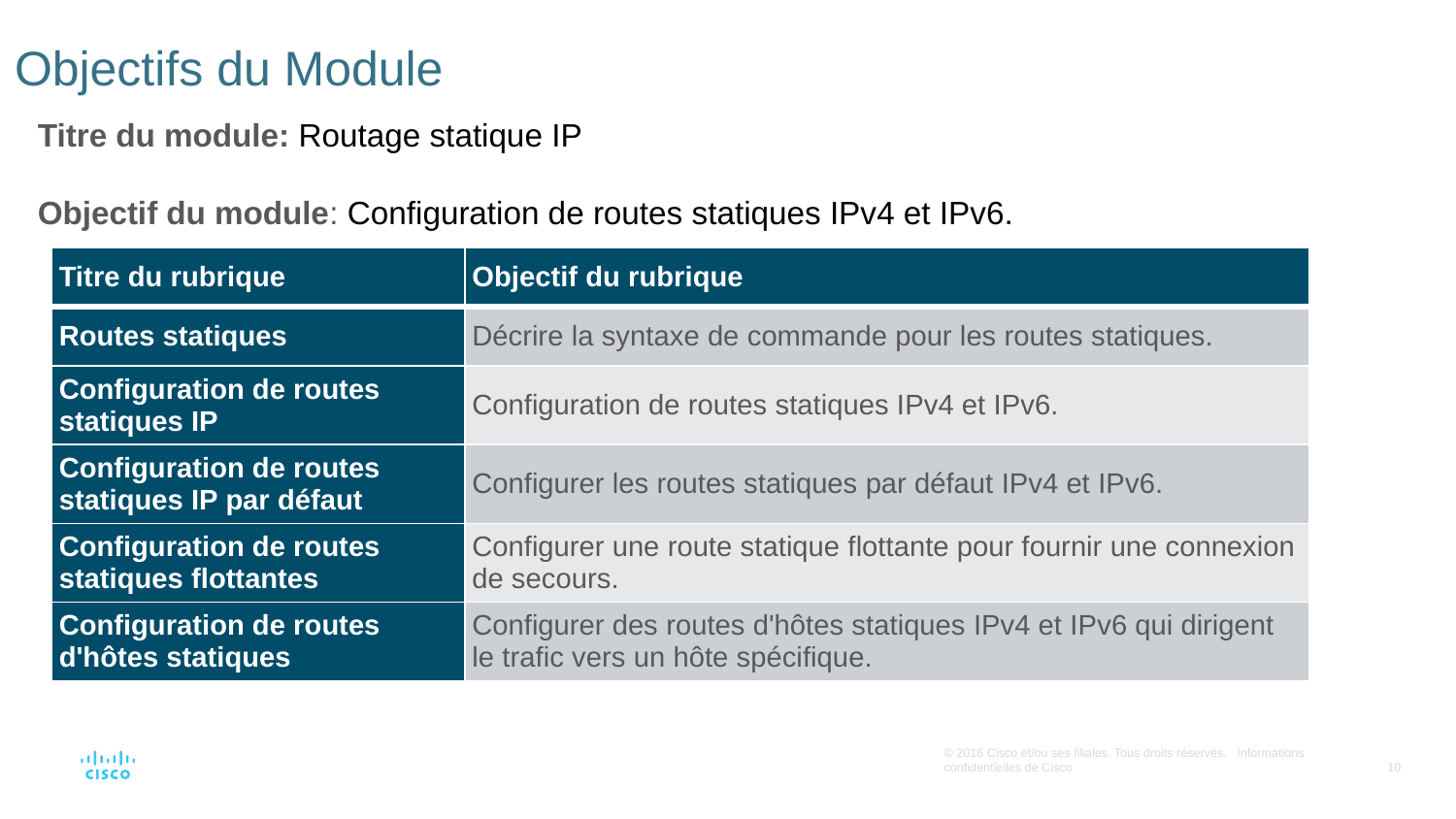

# Objectifs du Module
Titre du module: Routage statique IP

Objectif du module: Configuration de routes statiques IPv4 et IPv6.
| Titre du rubrique | Objectif du rubrique |
| --- | --- |
| Routes statiques | Décrire la syntaxe de commande pour les routes statiques. |
| Configuration de routes statiques IP | Configuration de routes statiques IPv4 et IPv6. |
| Configuration de routes statiques IP par défaut | Configurer les routes statiques par défaut IPv4 et IPv6. |
| Configuration de routes statiques flottantes | Configurer une route statique flottante pour fournir une connexion de secours. |
| Configuration de routes d'hôtes statiques | Configurer des routes d'hôtes statiques IPv4 et IPv6 qui dirigent le trafic vers un hôte spécifique. |